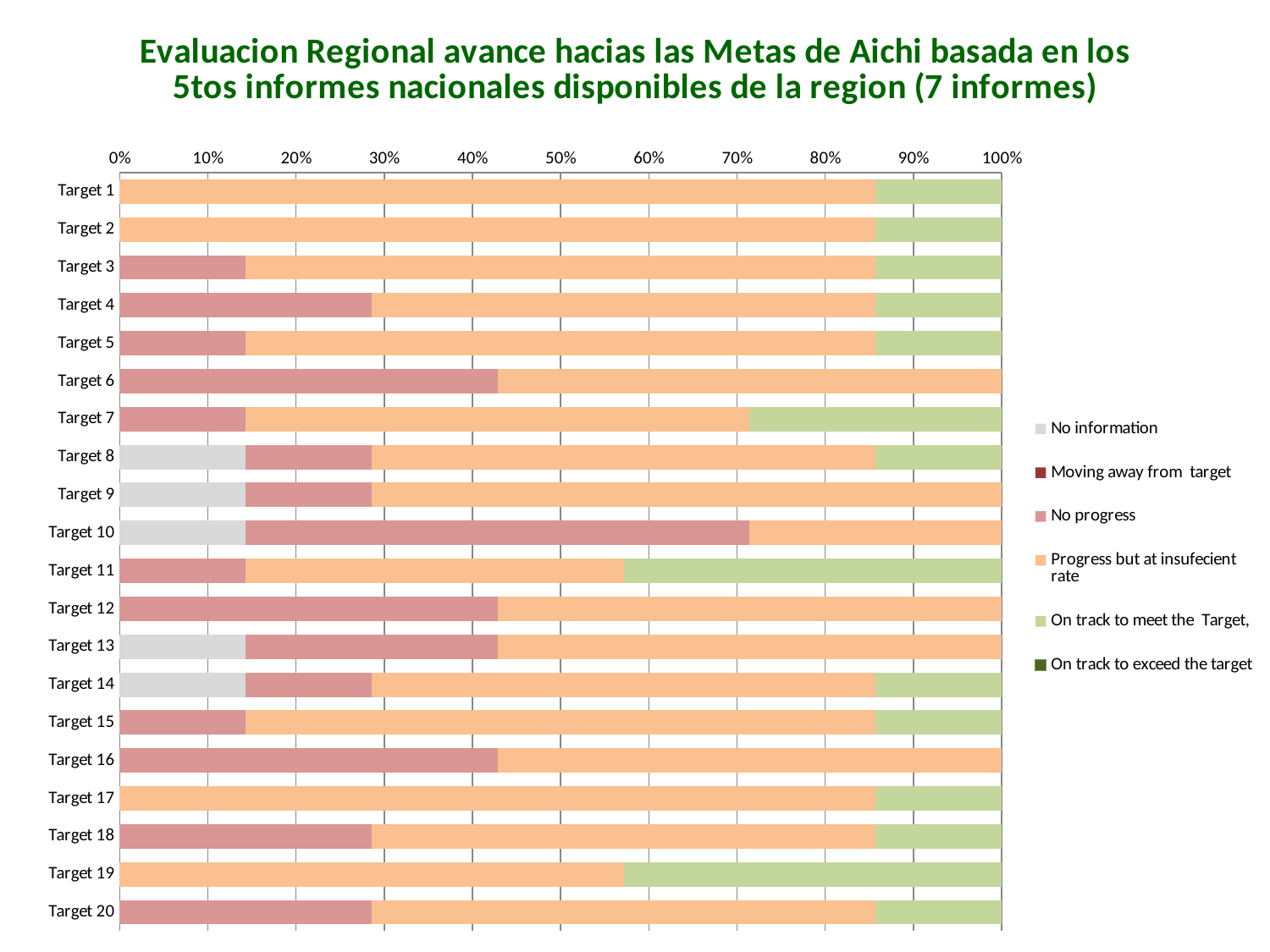

### Chart: Evaluacion Regional avance hacias las Metas de Aichi basada en los 5tos informes nacionales disponibles de la region (7 informes)

| Category |  | Moving away from  target | No progress | Progress but at insufecient rate  | On track to meet the  Target, | On track to exceed the target |
|---|---|---|---|---|---|---|
| Target 1 | 0.0 | 0.0 | 0.0 | 6.0 | 1.0 | 0.0 |
| Target 2 | 0.0 | 0.0 | 0.0 | 6.0 | 1.0 | 0.0 |
| Target 3 | 0.0 | 0.0 | 1.0 | 5.0 | 1.0 | 0.0 |
| Target 4 | 0.0 | 0.0 | 2.0 | 4.0 | 1.0 | 0.0 |
| Target 5 | 0.0 | 0.0 | 1.0 | 5.0 | 1.0 | 0.0 |
| Target 6 | 0.0 | 0.0 | 3.0 | 4.0 | 0.0 | 0.0 |
| Target 7 | 0.0 | 0.0 | 1.0 | 4.0 | 2.0 | 0.0 |
| Target 8 | 1.0 | 0.0 | 1.0 | 4.0 | 1.0 | 0.0 |
| Target 9 | 1.0 | 0.0 | 1.0 | 5.0 | 0.0 | 0.0 |
| Target 10 | 1.0 | 0.0 | 4.0 | 2.0 | 0.0 | 0.0 |
| Target 11 | 0.0 | 0.0 | 1.0 | 3.0 | 3.0 | 0.0 |
| Target 12 | 0.0 | 0.0 | 3.0 | 4.0 | 0.0 | 0.0 |
| Target 13 | 1.0 | 0.0 | 2.0 | 4.0 | 0.0 | 0.0 |
| Target 14 | 1.0 | 0.0 | 1.0 | 4.0 | 1.0 | 0.0 |
| Target 15 | 0.0 | 0.0 | 1.0 | 5.0 | 1.0 | 0.0 |
| Target 16 | 0.0 | 0.0 | 3.0 | 4.0 | 0.0 | 0.0 |
| Target 17 | 0.0 | 0.0 | 0.0 | 6.0 | 1.0 | 0.0 |
| Target 18 | 0.0 | 0.0 | 2.0 | 4.0 | 1.0 | 0.0 |
| Target 19 | 0.0 | 0.0 | 0.0 | 4.0 | 3.0 | 0.0 |
| Target 20 | 0.0 | 0.0 | 2.0 | 4.0 | 1.0 | 0.0 |